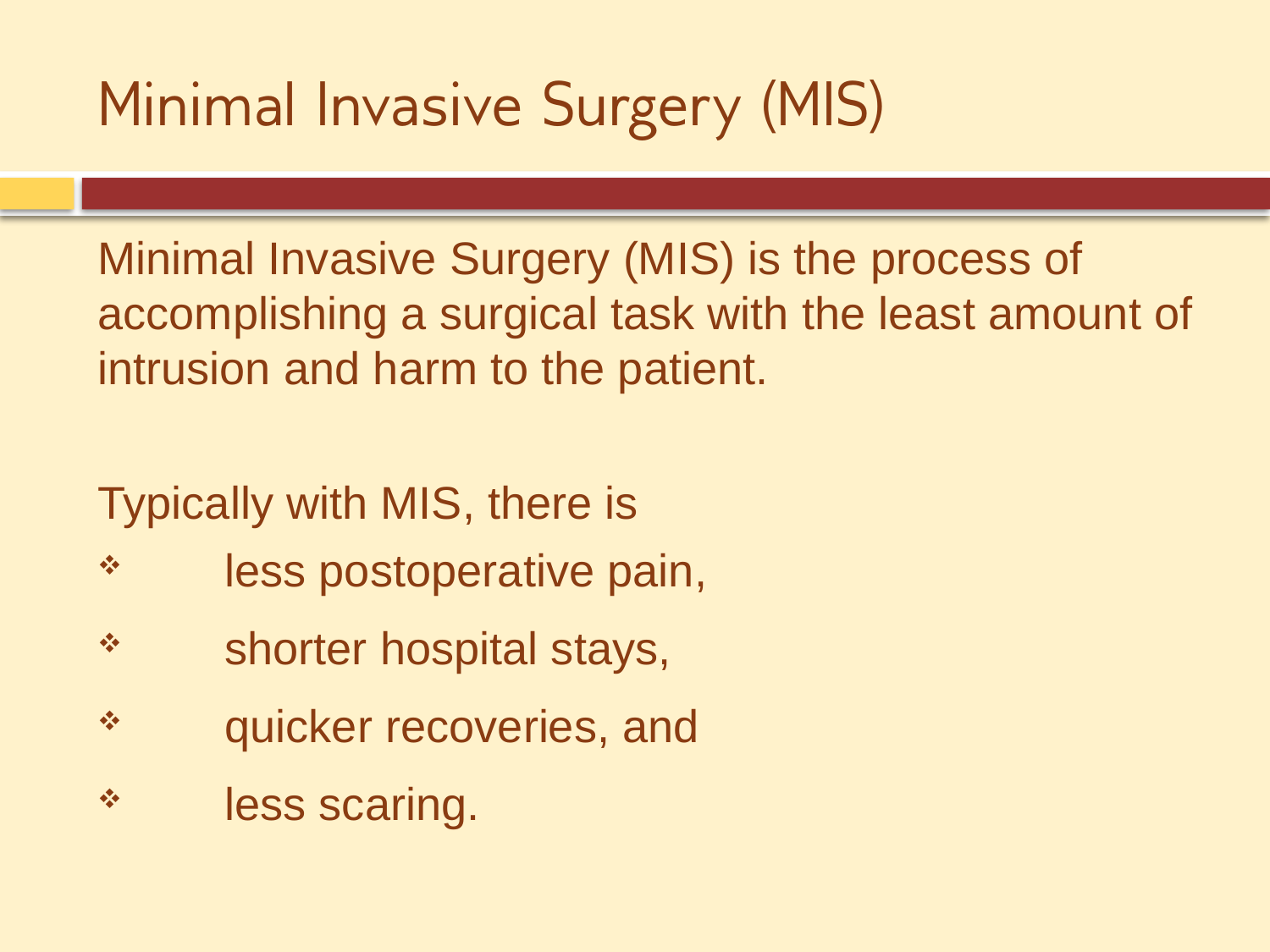

# Minimal Invasive Surgery (MIS)
Minimal Invasive Surgery (MIS) is the process of accomplishing a surgical task with the least amount of intrusion and harm to the patient.

Typically with MIS, there is
	less postoperative pain,
	shorter hospital stays,
	quicker recoveries, and
	less scaring.